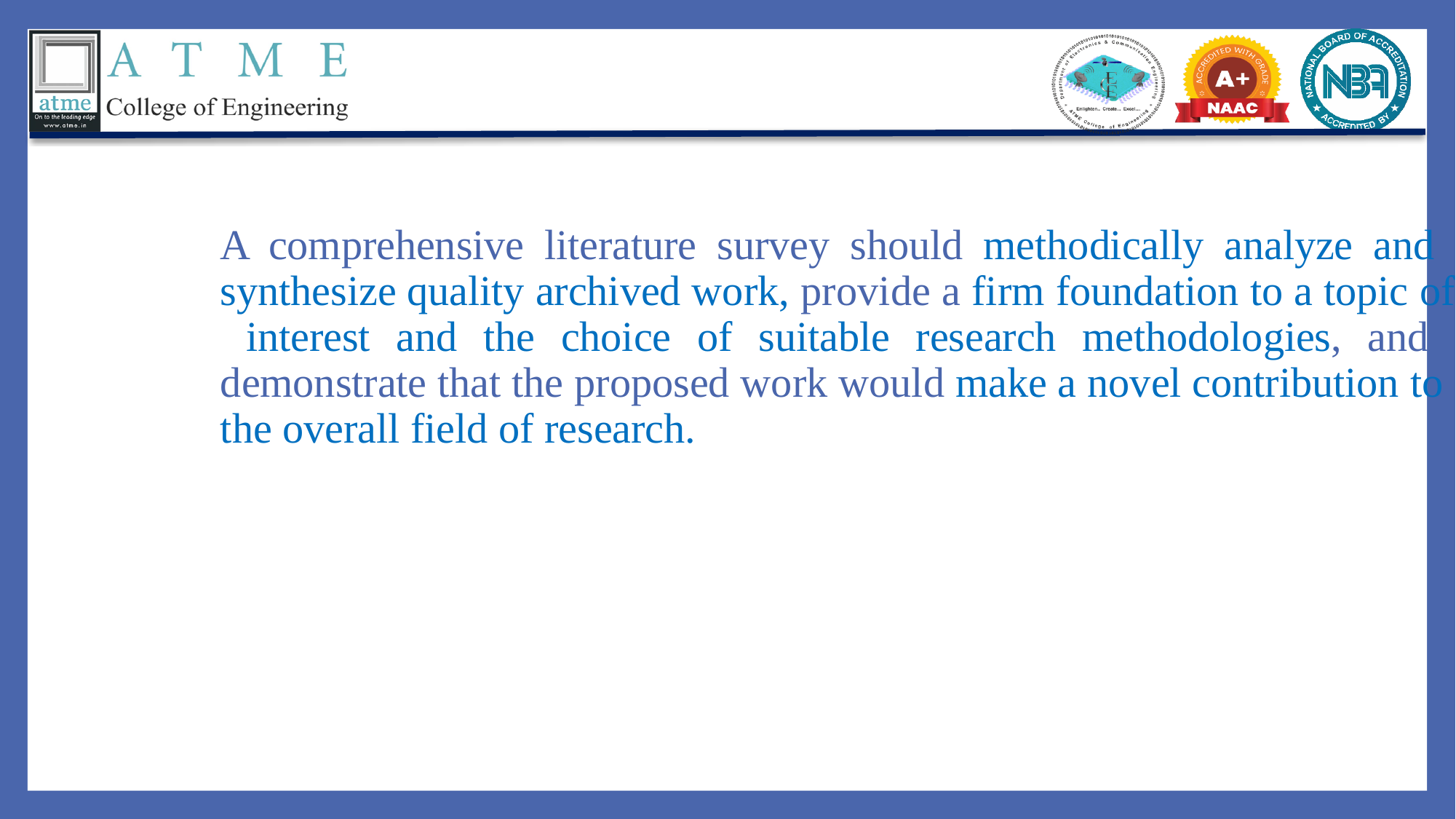

A comprehensive literature survey should methodically analyze and  synthesize quality archived work, provide a firm foundation to a topic of  interest and the choice of suitable research methodologies, and  demonstrate that the proposed work would make a novel contribution to  the overall field of research.